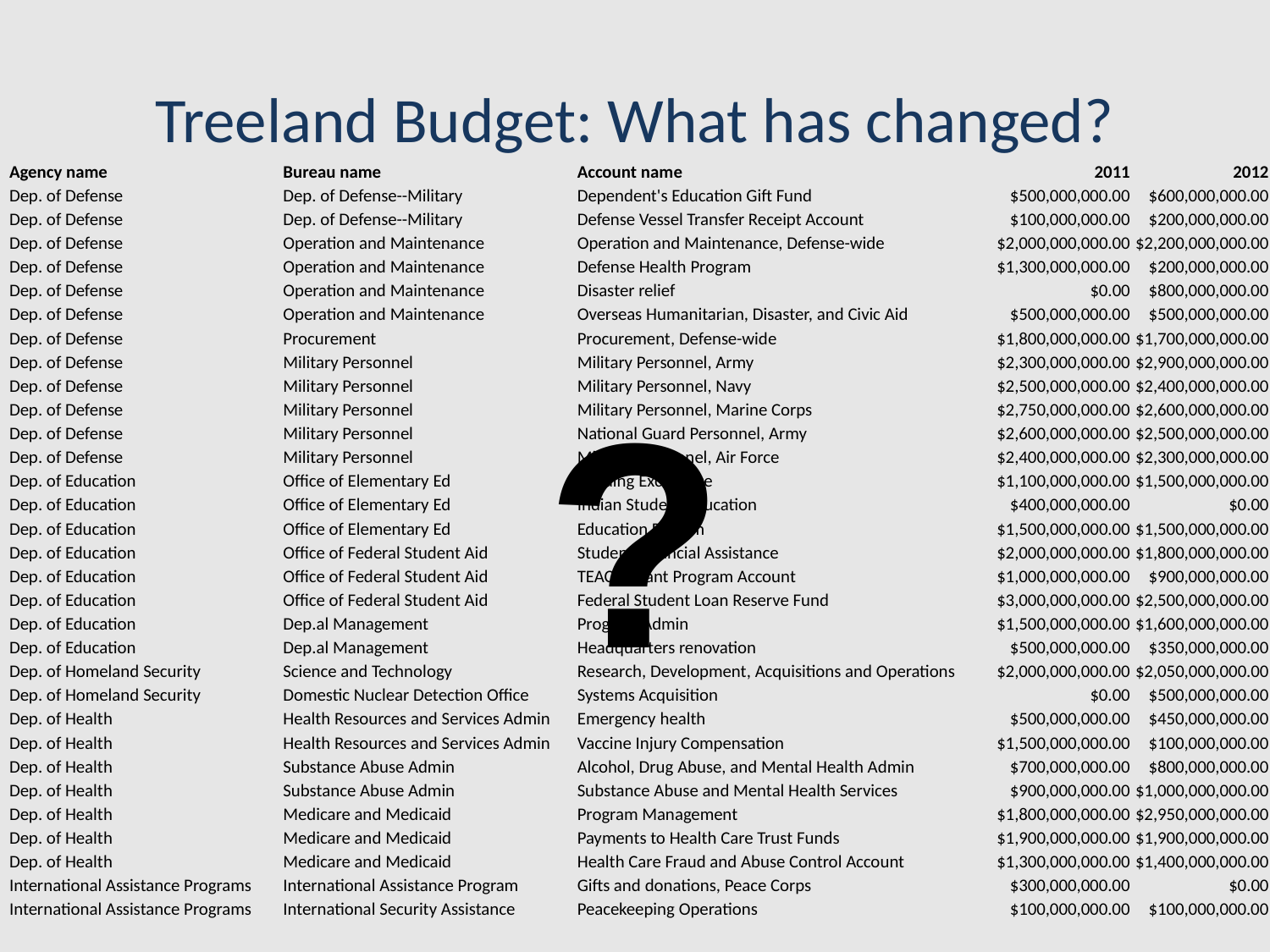

# Treeland Budget: What has changed?
| Agency name | Bureau name | Account name | 2011 | 2012 |
| --- | --- | --- | --- | --- |
| Dep. of Defense | Dep. of Defense--Military | Dependent's Education Gift Fund | $500,000,000.00 | $600,000,000.00 |
| Dep. of Defense | Dep. of Defense--Military | Defense Vessel Transfer Receipt Account | $100,000,000.00 | $200,000,000.00 |
| Dep. of Defense | Operation and Maintenance | Operation and Maintenance, Defense-wide | $2,000,000,000.00 | $2,200,000,000.00 |
| Dep. of Defense | Operation and Maintenance | Defense Health Program | $1,300,000,000.00 | $200,000,000.00 |
| Dep. of Defense | Operation and Maintenance | Disaster relief | $0.00 | $800,000,000.00 |
| Dep. of Defense | Operation and Maintenance | Overseas Humanitarian, Disaster, and Civic Aid | $500,000,000.00 | $500,000,000.00 |
| Dep. of Defense | Procurement | Procurement, Defense-wide | $1,800,000,000.00 | $1,700,000,000.00 |
| Dep. of Defense | Military Personnel | Military Personnel, Army | $2,300,000,000.00 | $2,900,000,000.00 |
| Dep. of Defense | Military Personnel | Military Personnel, Navy | $2,500,000,000.00 | $2,400,000,000.00 |
| Dep. of Defense | Military Personnel | Military Personnel, Marine Corps | $2,750,000,000.00 | $2,600,000,000.00 |
| Dep. of Defense | Military Personnel | National Guard Personnel, Army | $2,600,000,000.00 | $2,500,000,000.00 |
| Dep. of Defense | Military Personnel | Military Personnel, Air Force | $2,400,000,000.00 | $2,300,000,000.00 |
| Dep. of Education | Office of Elementary Ed | Reading Excellence | $1,100,000,000.00 | $1,500,000,000.00 |
| Dep. of Education | Office of Elementary Ed | Indian Student Education | $400,000,000.00 | $0.00 |
| Dep. of Education | Office of Elementary Ed | Education Reform | $1,500,000,000.00 | $1,500,000,000.00 |
| Dep. of Education | Office of Federal Student Aid | Student Financial Assistance | $2,000,000,000.00 | $1,800,000,000.00 |
| Dep. of Education | Office of Federal Student Aid | TEACH Grant Program Account | $1,000,000,000.00 | $900,000,000.00 |
| Dep. of Education | Office of Federal Student Aid | Federal Student Loan Reserve Fund | $3,000,000,000.00 | $2,500,000,000.00 |
| Dep. of Education | Dep.al Management | Program Admin | $1,500,000,000.00 | $1,600,000,000.00 |
| Dep. of Education | Dep.al Management | Headquarters renovation | $500,000,000.00 | $350,000,000.00 |
| Dep. of Homeland Security | Science and Technology | Research, Development, Acquisitions and Operations | $2,000,000,000.00 | $2,050,000,000.00 |
| Dep. of Homeland Security | Domestic Nuclear Detection Office | Systems Acquisition | $0.00 | $500,000,000.00 |
| Dep. of Health | Health Resources and Services Admin | Emergency health | $500,000,000.00 | $450,000,000.00 |
| Dep. of Health | Health Resources and Services Admin | Vaccine Injury Compensation | $1,500,000,000.00 | $100,000,000.00 |
| Dep. of Health | Substance Abuse Admin | Alcohol, Drug Abuse, and Mental Health Admin | $700,000,000.00 | $800,000,000.00 |
| Dep. of Health | Substance Abuse Admin | Substance Abuse and Mental Health Services | $900,000,000.00 | $1,000,000,000.00 |
| Dep. of Health | Medicare and Medicaid | Program Management | $1,800,000,000.00 | $2,950,000,000.00 |
| Dep. of Health | Medicare and Medicaid | Payments to Health Care Trust Funds | $1,900,000,000.00 | $1,900,000,000.00 |
| Dep. of Health | Medicare and Medicaid | Health Care Fraud and Abuse Control Account | $1,300,000,000.00 | $1,400,000,000.00 |
| International Assistance Programs | International Assistance Program | Gifts and donations, Peace Corps | $300,000,000.00 | $0.00 |
| International Assistance Programs | International Security Assistance | Peacekeeping Operations | $100,000,000.00 | $100,000,000.00 |
?